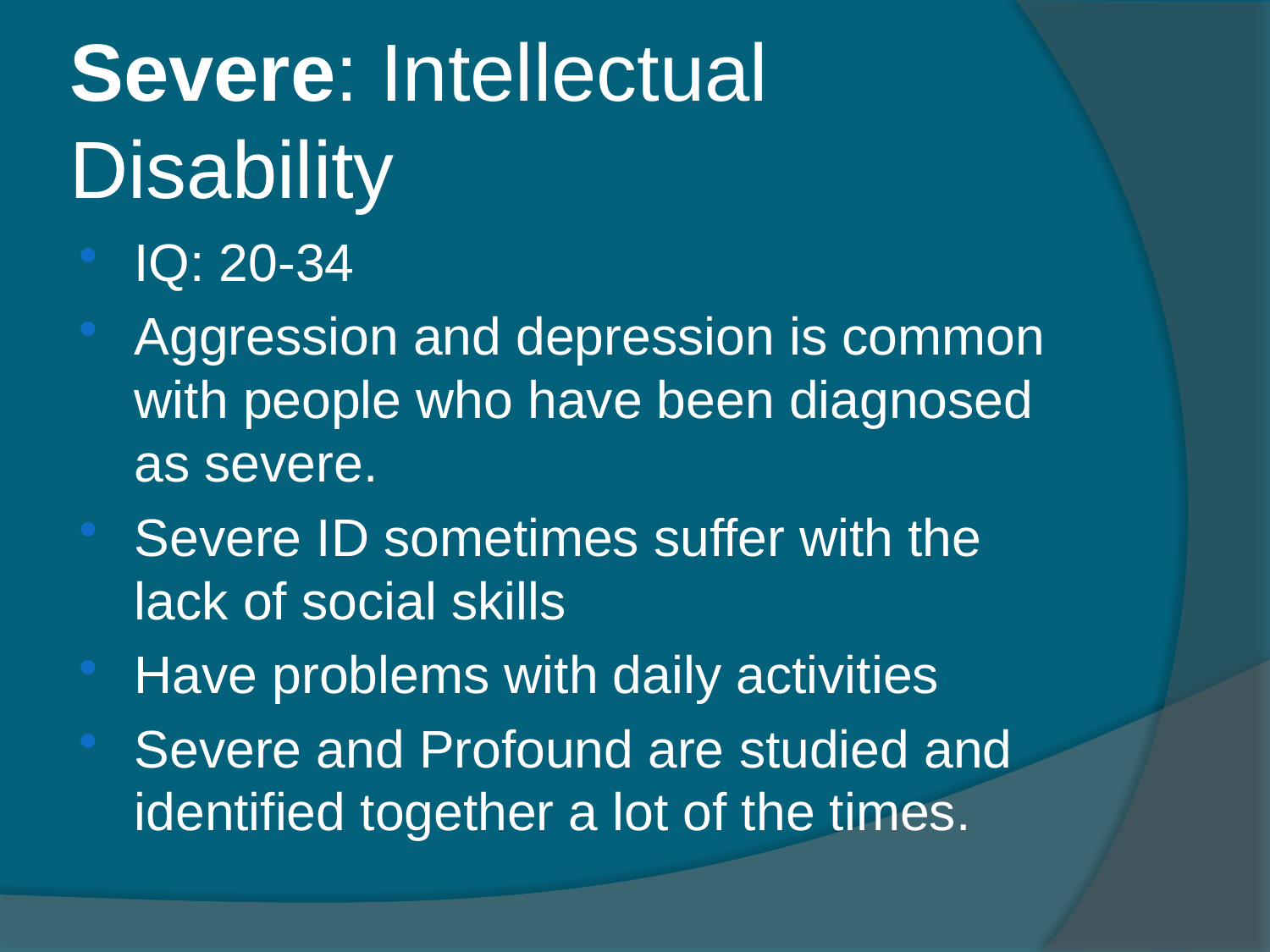

# Severe: Intellectual Disability
IQ: 20-34
Aggression and depression is common with people who have been diagnosed as severe.
Severe ID sometimes suffer with the lack of social skills
Have problems with daily activities
Severe and Profound are studied and identified together a lot of the times.